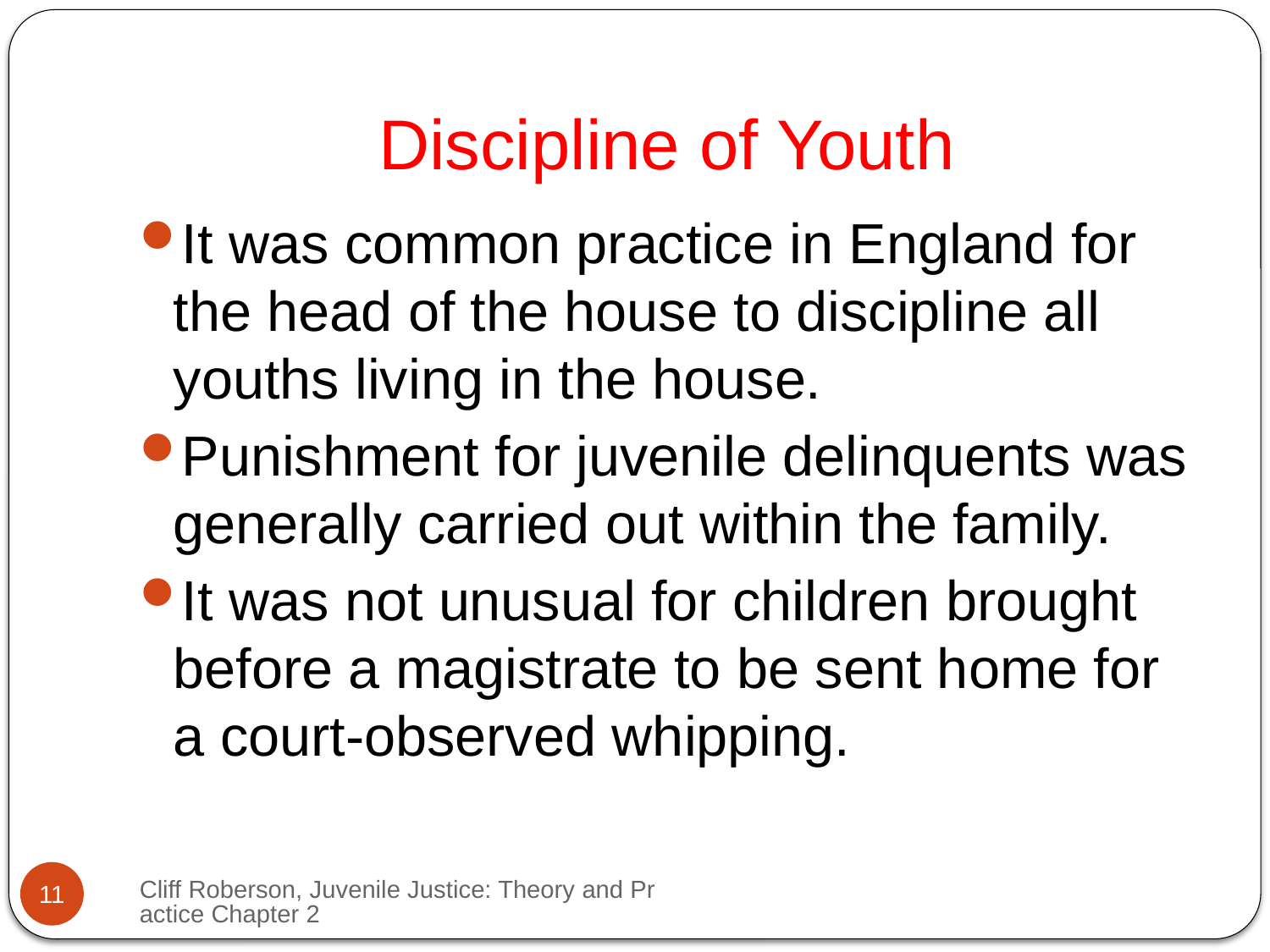

# Discipline of Youth
It was common practice in England for the head of the house to discipline all youths living in the house.
Punishment for juvenile delinquents was generally carried out within the family.
It was not unusual for children brought before a magistrate to be sent home for a court-observed whipping.
Cliff Roberson, Juvenile Justice: Theory and Practice Chapter 2
11